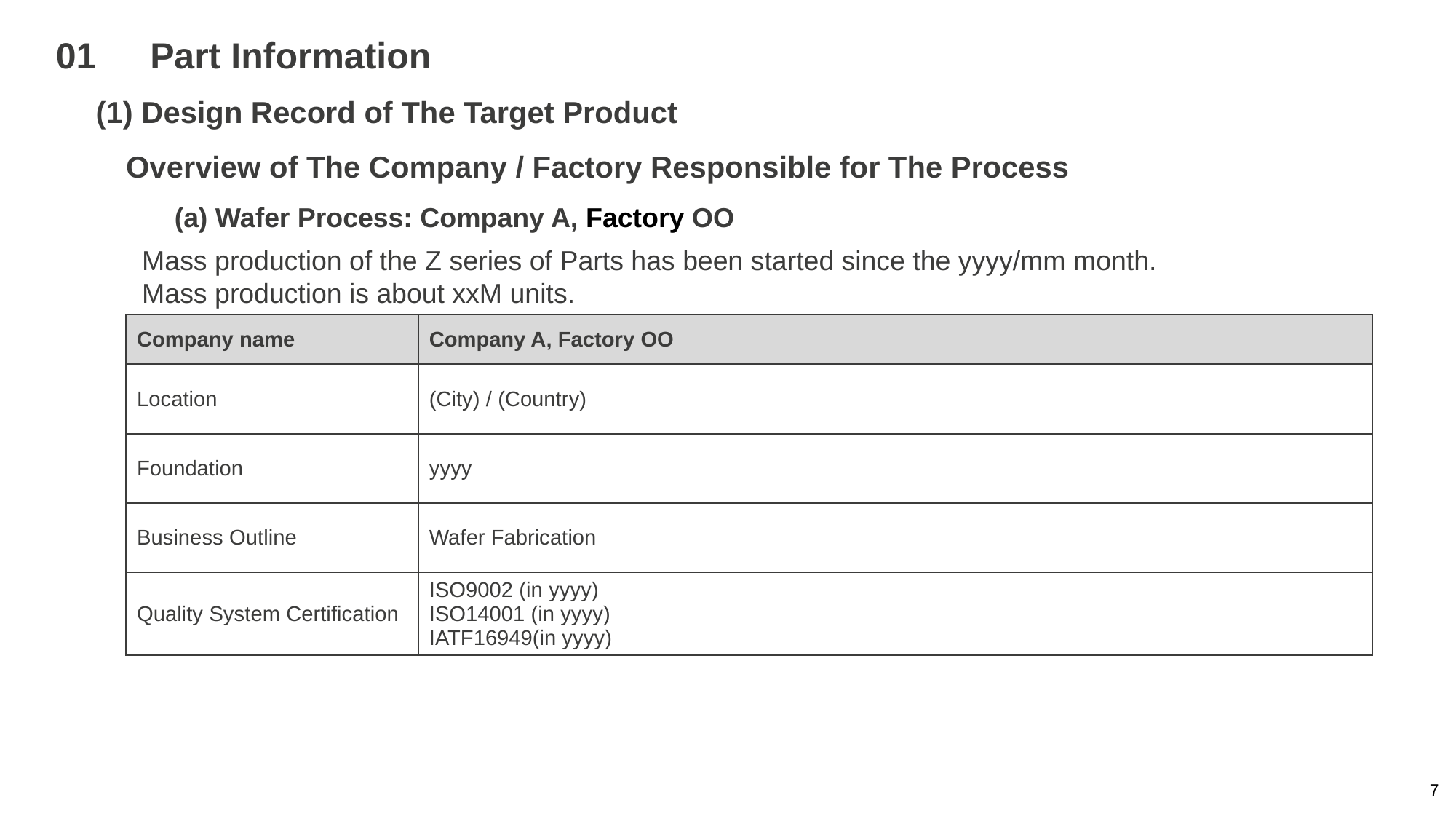

# 01　Part Information
(1) Design Record of The Target Product
Overview of The Company / Factory Responsible for The Process
(a) Wafer Process: Company A, Factory OO
Mass production of the Z series of Parts has been started since the yyyy/mm month.
Mass production is about xxM units.
| Company name | Company A, Factory OO |
| --- | --- |
| Location | (City) / (Country) |
| Foundation | yyyy |
| Business Outline | Wafer Fabrication |
| Quality System Certification | ISO9002 (in yyyy) ISO14001 (in yyyy) IATF16949(in yyyy) |